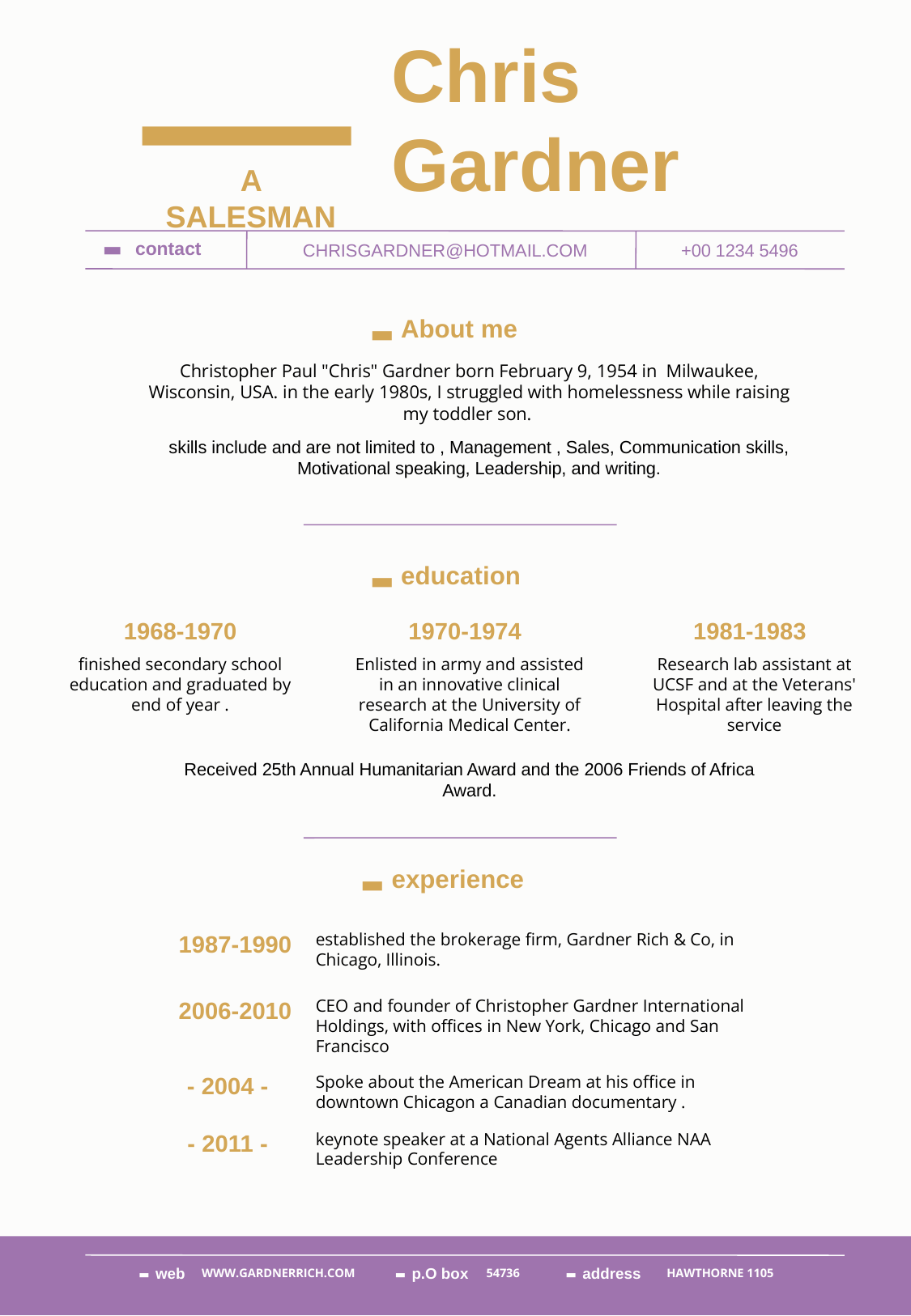

Chris
Gardner

A SALESMAN
-
CHRISGARDNER@HOTMAIL.COM

+00 1234 5496
contact
-
About me
Christopher Paul "Chris" Gardner born February 9, 1954 in  Milwaukee, Wisconsin, USA. in the early 1980s, I struggled with homelessness while raising my toddler son.
skills include and are not limited to , Management , Sales, Communication skills, Motivational speaking, Leadership, and writing.
-
education
1968-1970
1970-1974
1981-1983
finished secondary school education and graduated by end of year .
Enlisted in army and assisted in an innovative clinical research at the University of California Medical Center.
Research lab assistant at UCSF and at the Veterans' Hospital after leaving the service
Received 25th Annual Humanitarian Award and the 2006 Friends of Africa Award.
-
experience
1987-1990
established the brokerage firm, Gardner Rich & Co, in Chicago, Illinois.
2006-2010
CEO and founder of Christopher Gardner International Holdings, with offices in New York, Chicago and San Francisco
- 2004 -
Spoke about the American Dream at his office in downtown Chicagon a Canadian documentary .
- 2011 -
keynote speaker at a National Agents Alliance NAA Leadership Conference

-

WWW.GARDNERRICH.COM
-

54736
-

HAWTHORNE 1105
web
p.O box
address